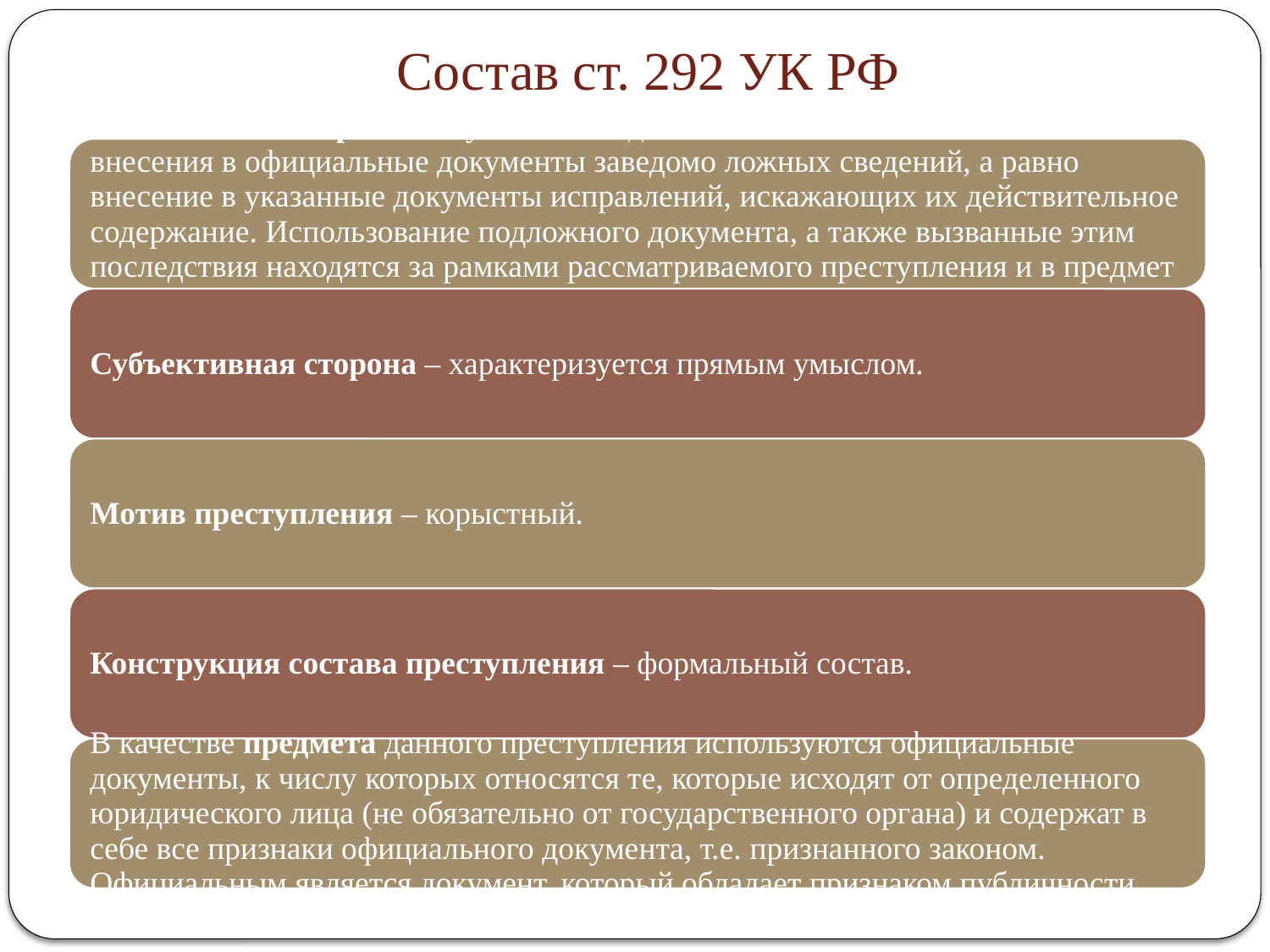

# Состав ст. 292 УК РФ
Объективная сторона – служебный подлог является оконченным с момента внесения в официальные документы заведомо ложных сведений, а равно внесение в указанные документы исправлений, искажающих их действительное содержание. Использование подложного документа, а также вызванные этим последствия находятся за рамками рассматриваемого преступления и в предмет доказывания не входят.
Субъективная сторона – характеризуется прямым умыслом.
Мотив преступления – корыстный.
Конструкция состава преступления – формальный состав.
В качестве предмета данного преступления используются официальные документы, к числу которых относятся те, которые исходят от определенного юридического лица (не обязательно от государственного органа) и содержат в себе все признаки официального документа, т.е. признанного законом. Официальным является документ, который обладает признаком публичности.